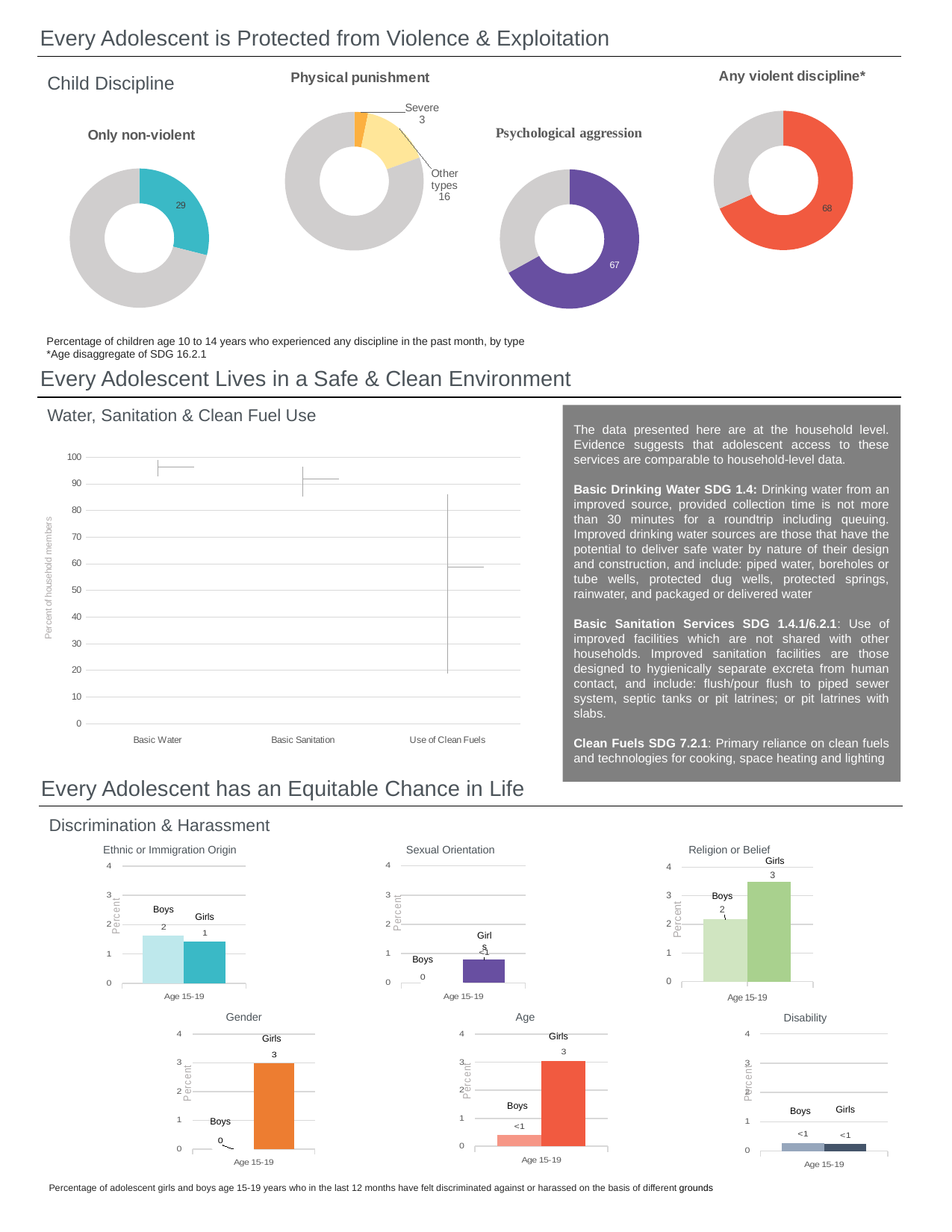

Every Adolescent is Protected from Violence & Exploitation

### Chart: Any violent discipline*

| Category | Any violent discipline |
|---|---|
| Yes | 68.39094313717855 |
| No | 31.609056862821447 |

### Chart: Physical punishment

| Category | Physical punishment |
|---|---|
| Severe | 3.2048431388188394 |
| Other types | 16.264589083695732 |
| No | 80.53056777748542 |
Child Discipline

### Chart: Only non-violent

| Category | Only Non-violent |
|---|---|
| Yes | 28.96265368109592 |
| No | 71.03734631890408 |

### Chart

| Category | Psychological aggression |
|---|---|
| Yes | 66.9476213803728 |
| No | 33.052378619627206 |
Percentage of children age 10 to 14 years who experienced any discipline in the past month, by type
*Age disaggregate of SDG 16.2.1
Every Adolescent Lives in a Safe & Clean Environment
Water, Sanitation & Clean Fuel Use
The data presented here are at the household level. Evidence suggests that adolescent access to these services are comparable to household-level data.

Basic Drinking Water SDG 1.4: Drinking water from an improved source, provided collection time is not more than 30 minutes for a roundtrip including queuing. Improved drinking water sources are those that have the potential to deliver safe water by nature of their design and construction, and include: piped water, boreholes or tube wells, protected dug wells, protected springs, rainwater, and packaged or delivered water

Basic Sanitation Services SDG 1.4.1/6.2.1: Use of improved facilities which are not shared with other households. Improved sanitation facilities are those designed to hygienically separate excreta from human contact, and include: flush/pour flush to piped sewer system, septic tanks or pit latrines; or pit latrines with slabs.

Clean Fuels SDG 7.2.1: Primary reliance on clean fuels and technologies for cooking, space heating and lighting

[unsupported chart]

Every Adolescent has an Equitable Chance in Life
Discrimination & Harassment
Sexual Orientation
Religion or Belief
Ethnic or Immigration Origin
Girls

### Chart

| Category | Young men | Young women |
|---|---|---|
| Age 15-19 | 2.1807378886208104 | 3.4814792694830685 |
Boys

### Chart

| Category | Young men | Young women |
|---|---|---|
| Age 15-19 | 0.0 | 0.792119350245385 |
Girls
Boys

### Chart

| Category | Young men | Young women |
|---|---|---|
| Age 15-19 | 1.6162222461581766 | 1.4148910261082202 |
Boys
Girls
Gender
Age
Disability
Girls

### Chart

| Category | Young men | Young women |
|---|---|---|
| Age 15-19 | 0.3930509486182451 | 3.056150959555462 |
Boys
Girls

### Chart

| Category | Young men | Young women |
|---|---|---|
| Age 15-19 | 0.0 | 2.9928845094511023 |
Boys

### Chart

| Category | Young men | Young women |
|---|---|---|
| Age 15-19 | 0.2779380215220766 | 0.23933498947725873 |
Girls
Boys
Percentage of adolescent girls and boys age 15-19 years who in the last 12 months have felt discriminated against or harassed on the basis of different grounds